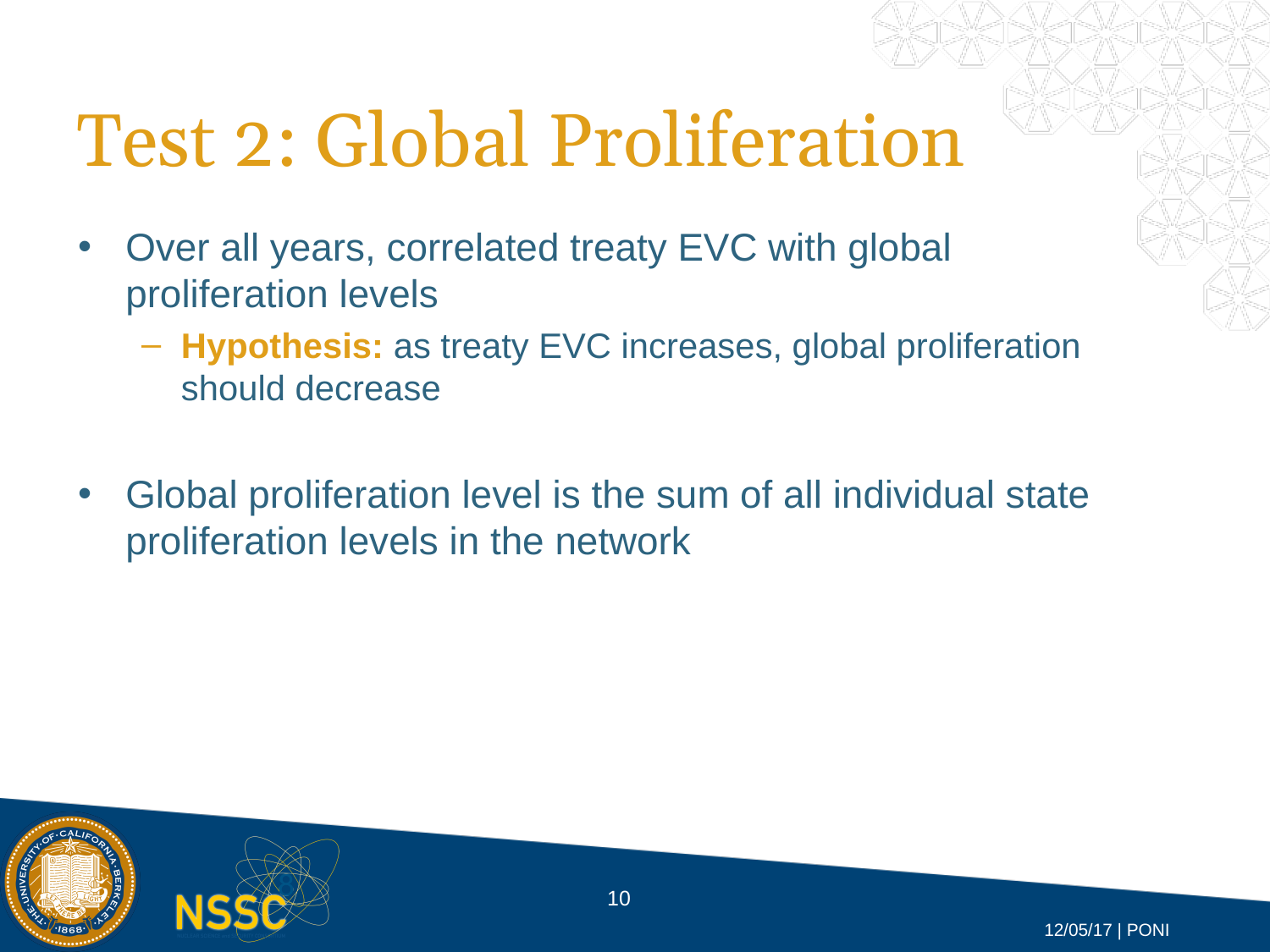

# Test 2: Global Proliferation
Over all years, correlated treaty EVC with global proliferation levels
Hypothesis: as treaty EVC increases, global proliferation should decrease

Global proliferation level is the sum of all individual state proliferation levels in the network